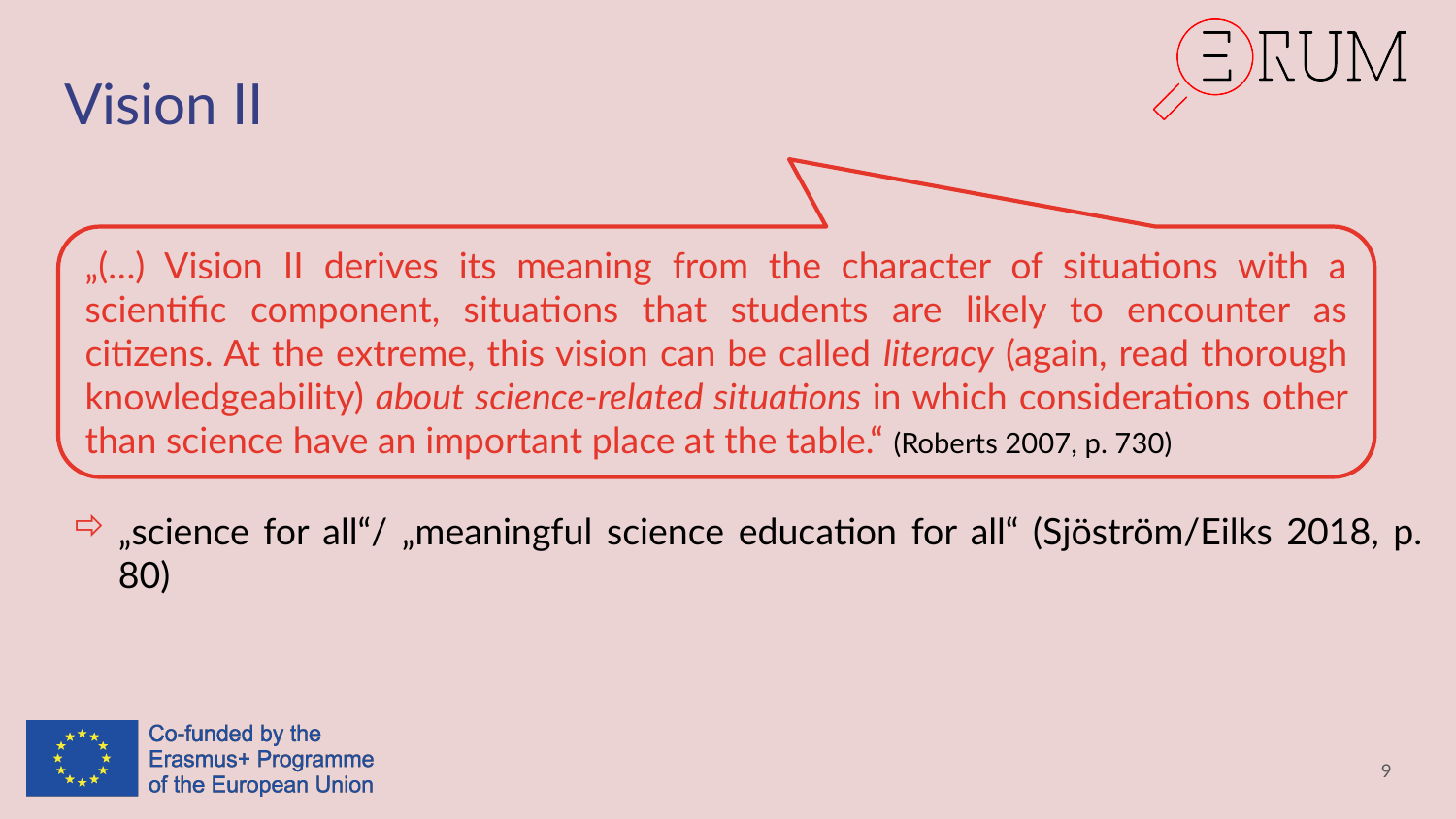

# Vision II
„(…) Vision II derives its meaning from the character of situations with a scientific component, situations that students are likely to encounter as citizens. At the extreme, this vision can be called literacy (again, read thorough knowledgeability) about science-related situations in which considerations other than science have an important place at the table.“ (Roberts 2007, p. 730)
„science for all“/ „meaningful science education for all“ (Sjöström/Eilks 2018, p. 80)
9